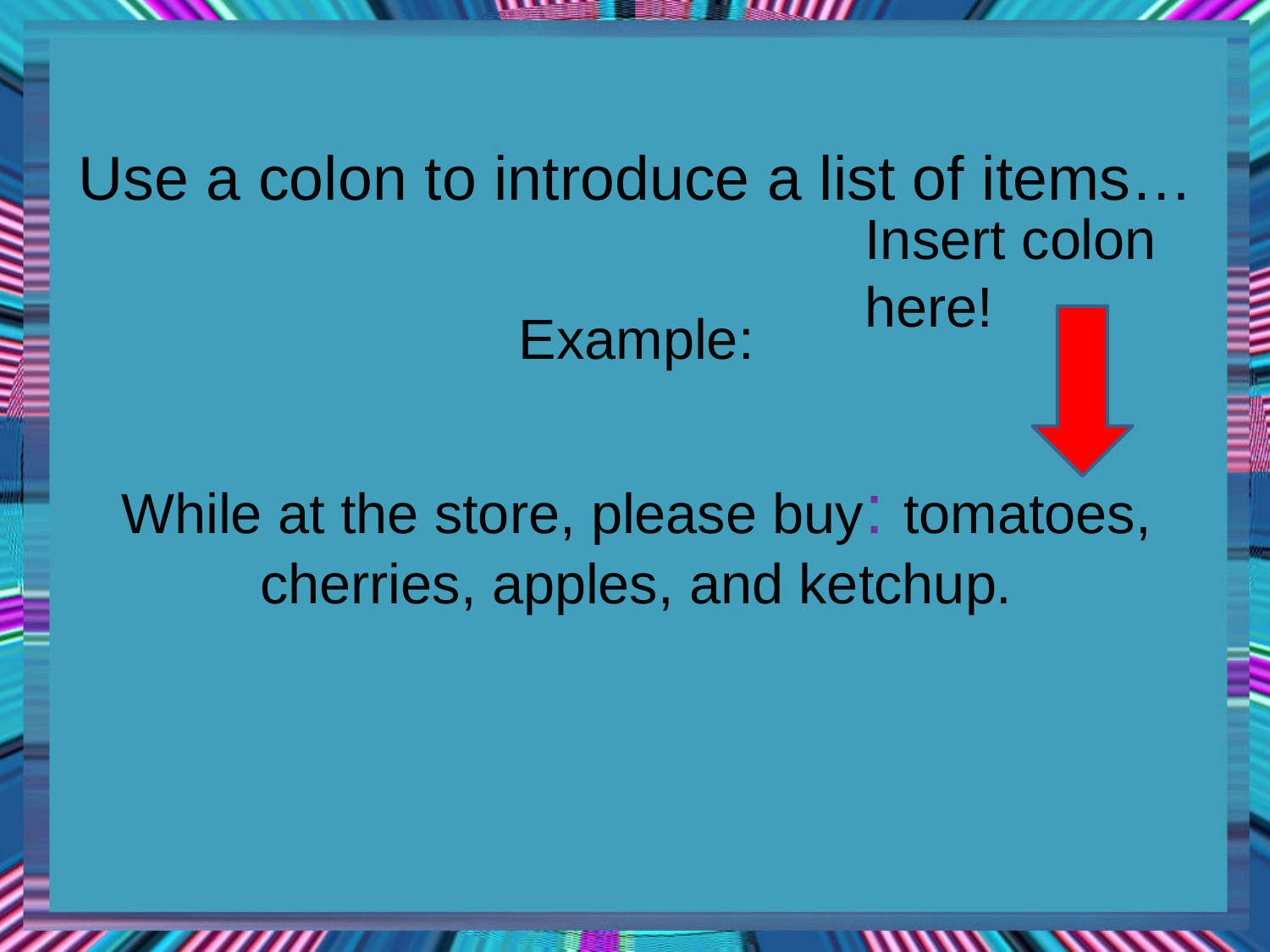

# Use a colon to introduce a list of items…
Insert colon here!
Example:

While at the store, please buy: tomatoes, cherries, apples, and ketchup.